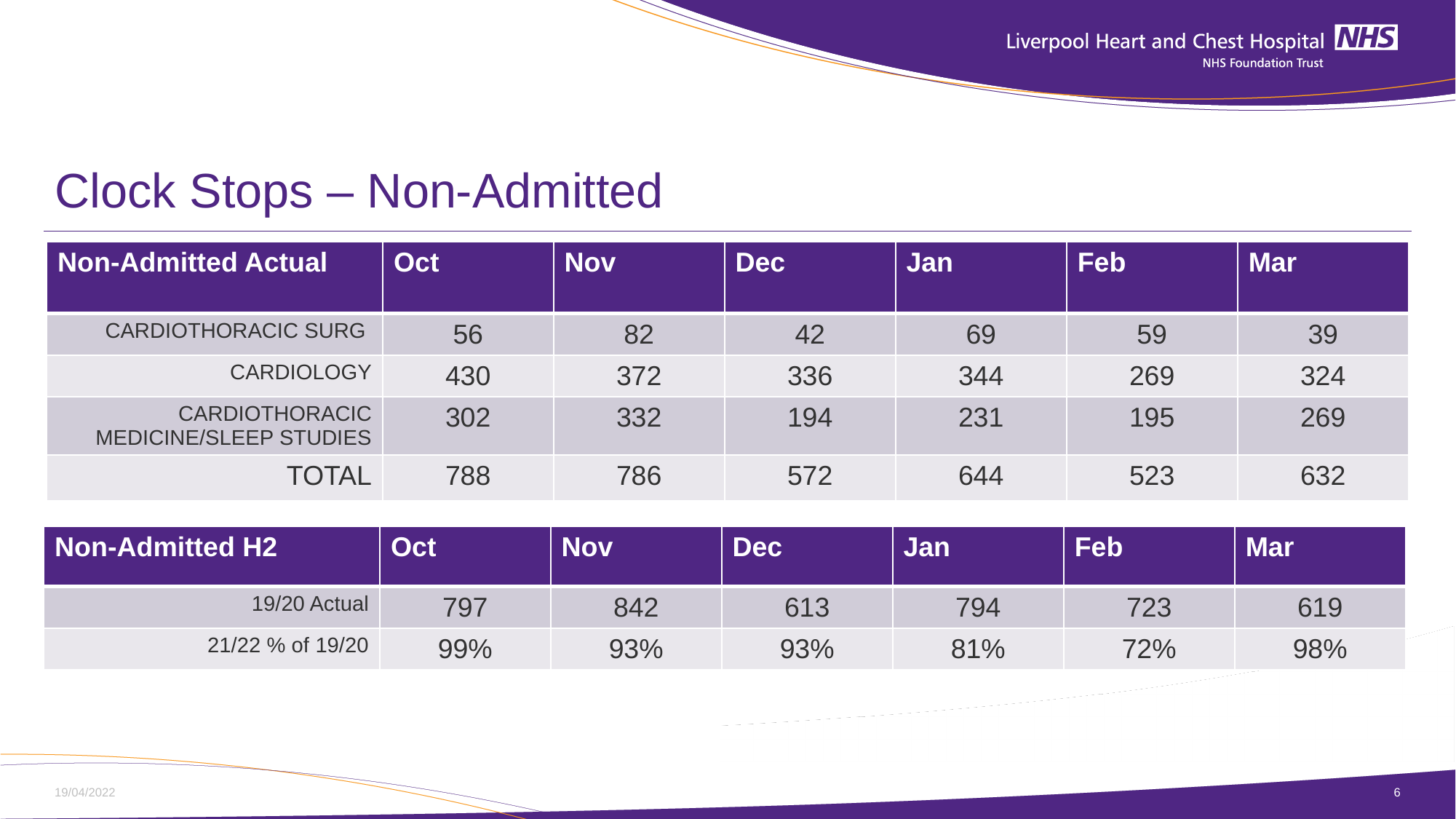

# Clock Stops – Non-Admitted
| Non-Admitted Actual | Oct | Nov | Dec | Jan | Feb | Mar |
| --- | --- | --- | --- | --- | --- | --- |
| CARDIOTHORACIC SURG | 56 | 82 | 42 | 69 | 59 | 39 |
| CARDIOLOGY | 430 | 372 | 336 | 344 | 269 | 324 |
| CARDIOTHORACIC MEDICINE/SLEEP STUDIES | 302 | 332 | 194 | 231 | 195 | 269 |
| TOTAL | 788 | 786 | 572 | 644 | 523 | 632 |
| Non-Admitted H2 | Oct | Nov | Dec | Jan | Feb | Mar |
| --- | --- | --- | --- | --- | --- | --- |
| 19/20 Actual | 797 | 842 | 613 | 794 | 723 | 619 |
| 21/22 % of 19/20 | 99% | 93% | 93% | 81% | 72% | 98% |
19/04/2022
6